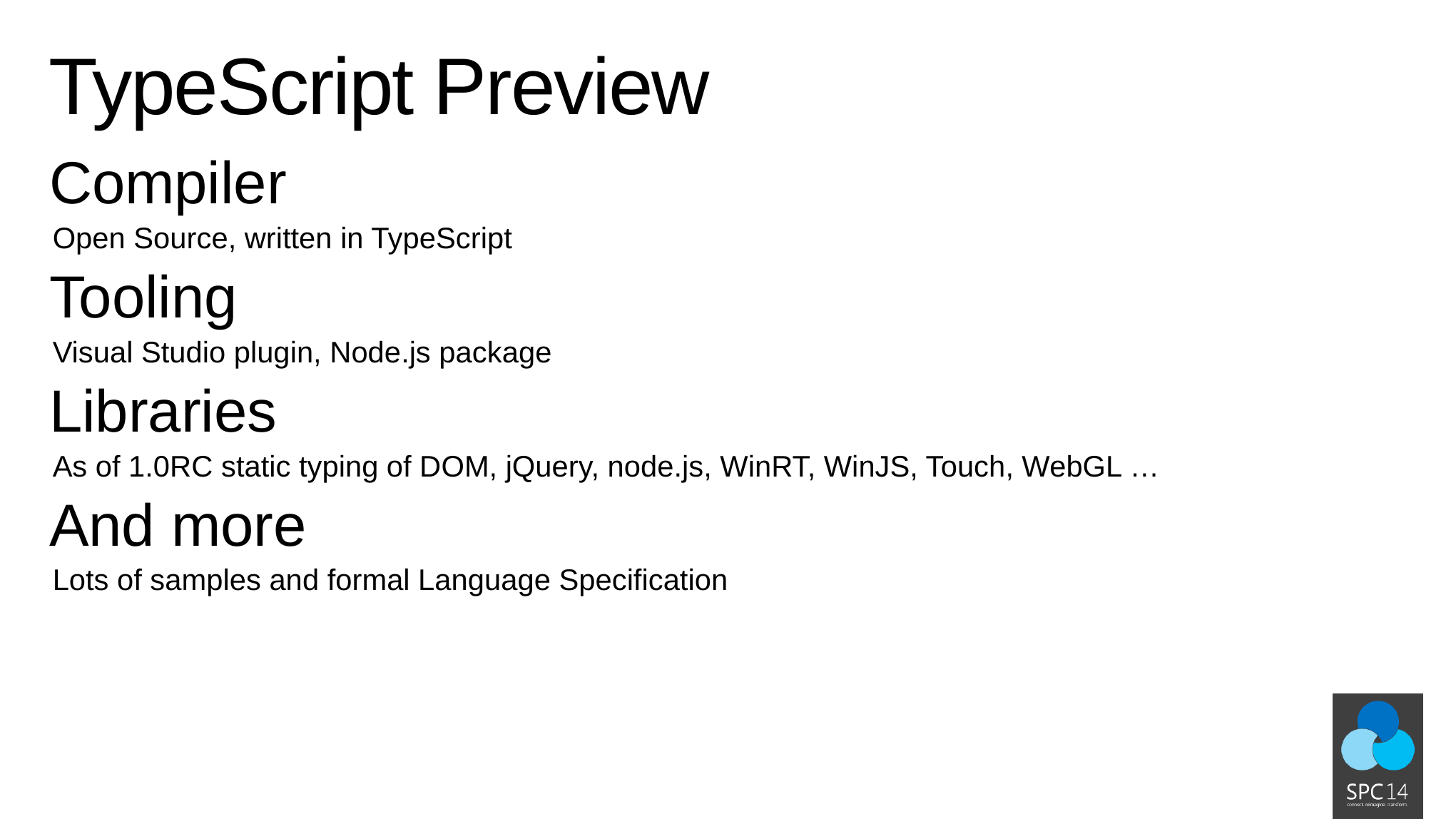

# TypeScript Preview
Compiler
Open Source, written in TypeScript
Tooling
Visual Studio plugin, Node.js package
Libraries
As of 1.0RC static typing of DOM, jQuery, node.js, WinRT, WinJS, Touch, WebGL …
And more
Lots of samples and formal Language Specification